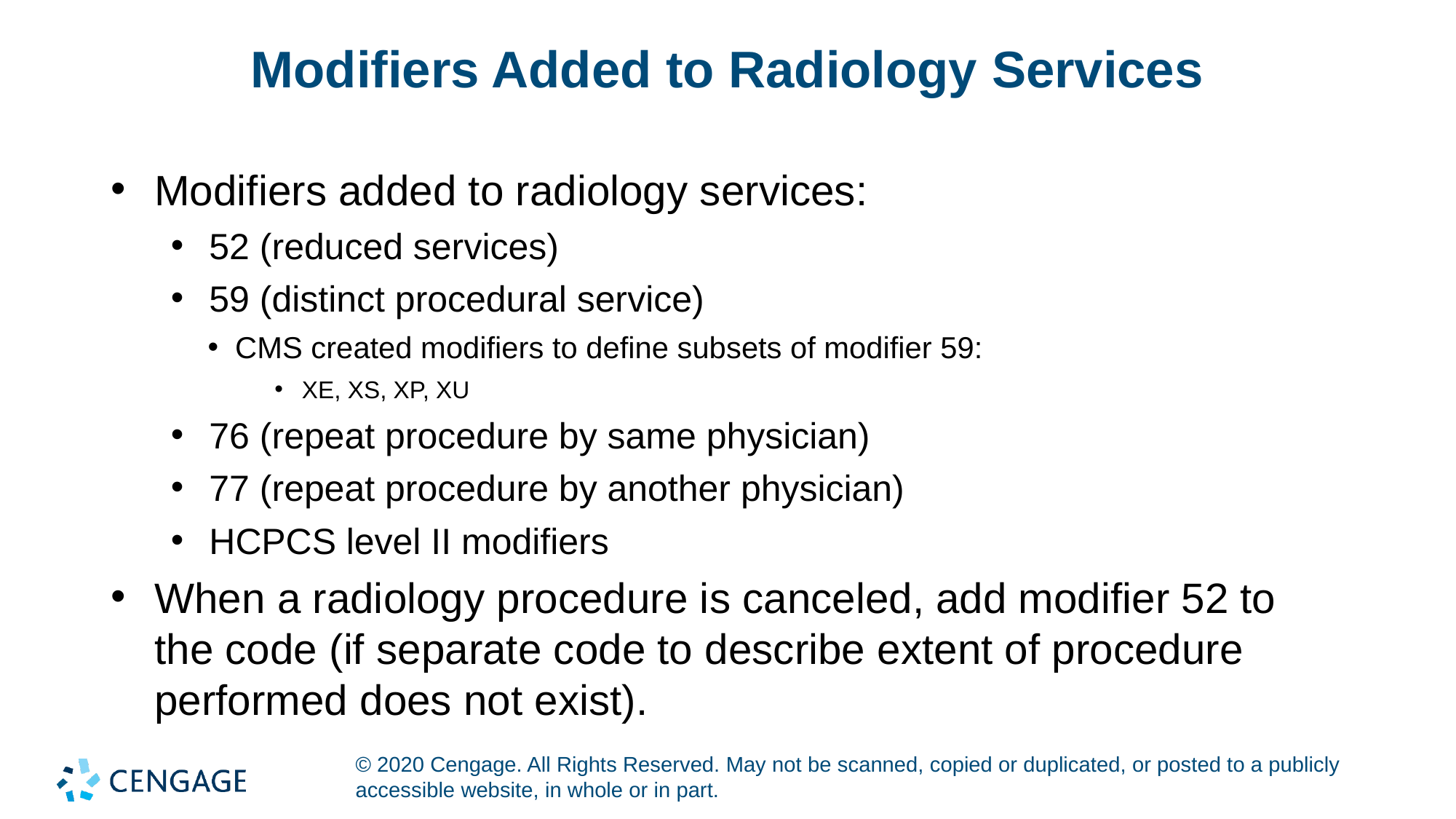

# Modifiers Added to Radiology Services
Modifiers added to radiology services:
52 (reduced services)
59 (distinct procedural service)
CMS created modifiers to define subsets of modifier 59:
XE, XS, XP, XU
76 (repeat procedure by same physician)
77 (repeat procedure by another physician)
HCPCS level II modifiers
When a radiology procedure is canceled, add modifier 52 to the code (if separate code to describe extent of procedure performed does not exist).